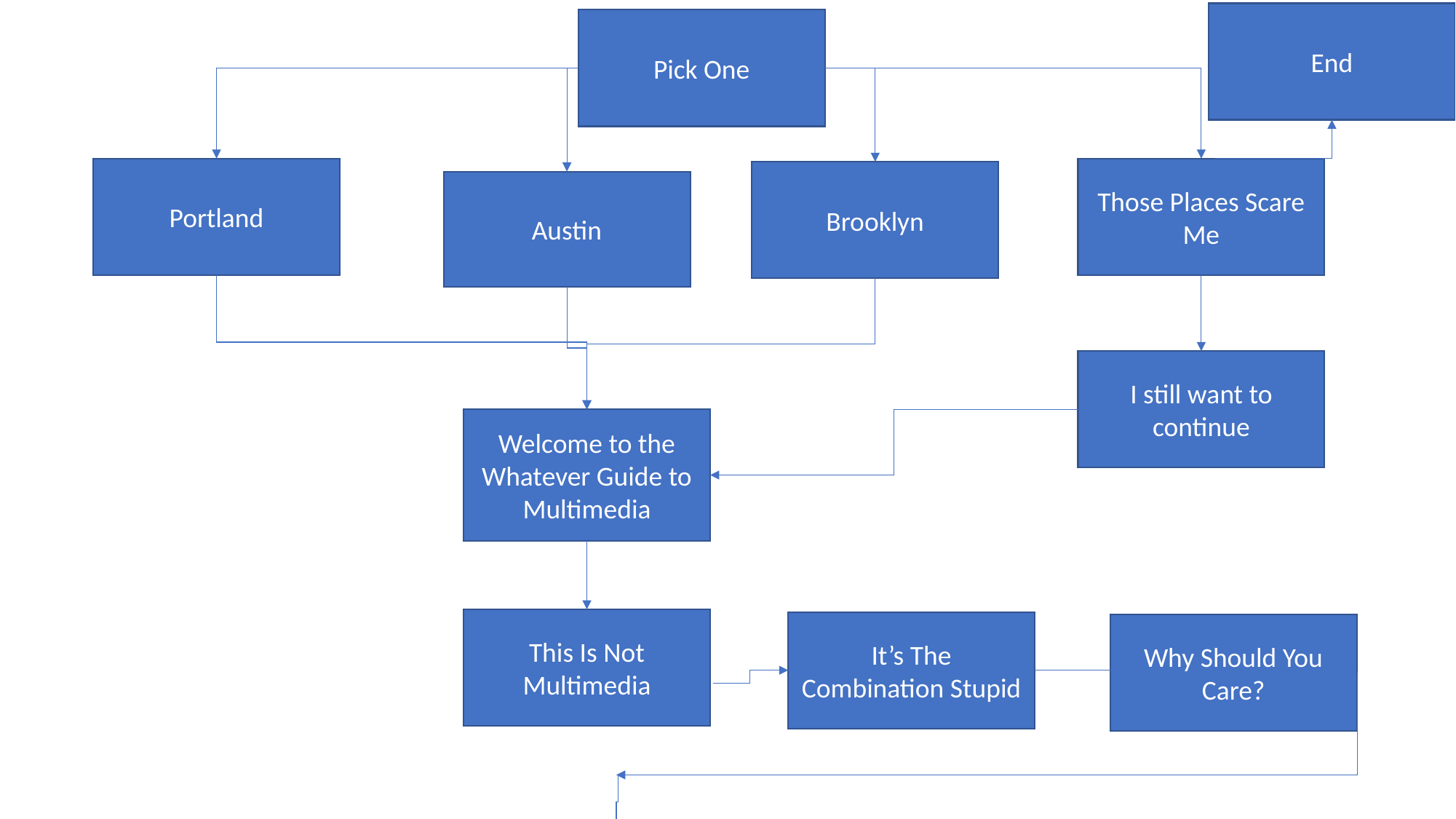

End
Pick One
Portland
Those Places Scare Me
Brooklyn
Austin
I still want to continue
Welcome to the Whatever Guide to Multimedia
This Is Not Multimedia
It’s The Combination Stupid
Why Should You Care?